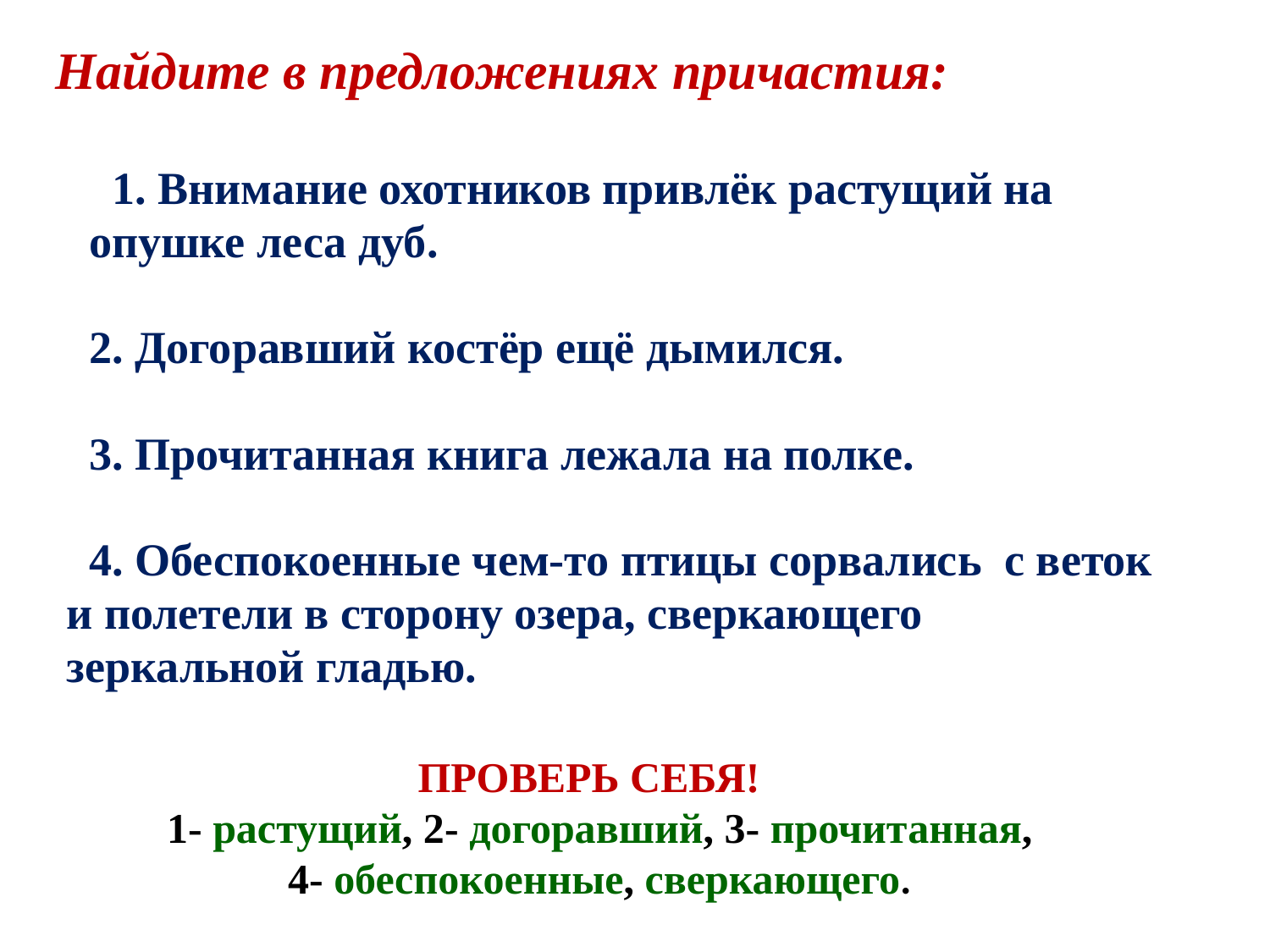

Найдите в предложениях причастия:

     1. Внимание охотников привлёк растущий на
   опушке леса дуб.

   2. Догоравший костёр ещё дымился.

   3. Прочитанная книга лежала на полке.

   4. Обеспокоенные чем-то птицы сорвались  с веток
 и полетели в сторону озера, сверкающего
 зеркальной гладью.

ПРОВЕРЬ СЕБЯ!
 1- растущий, 2- догоравший, 3- прочитанная,
 4- обеспокоенные, сверкающего.